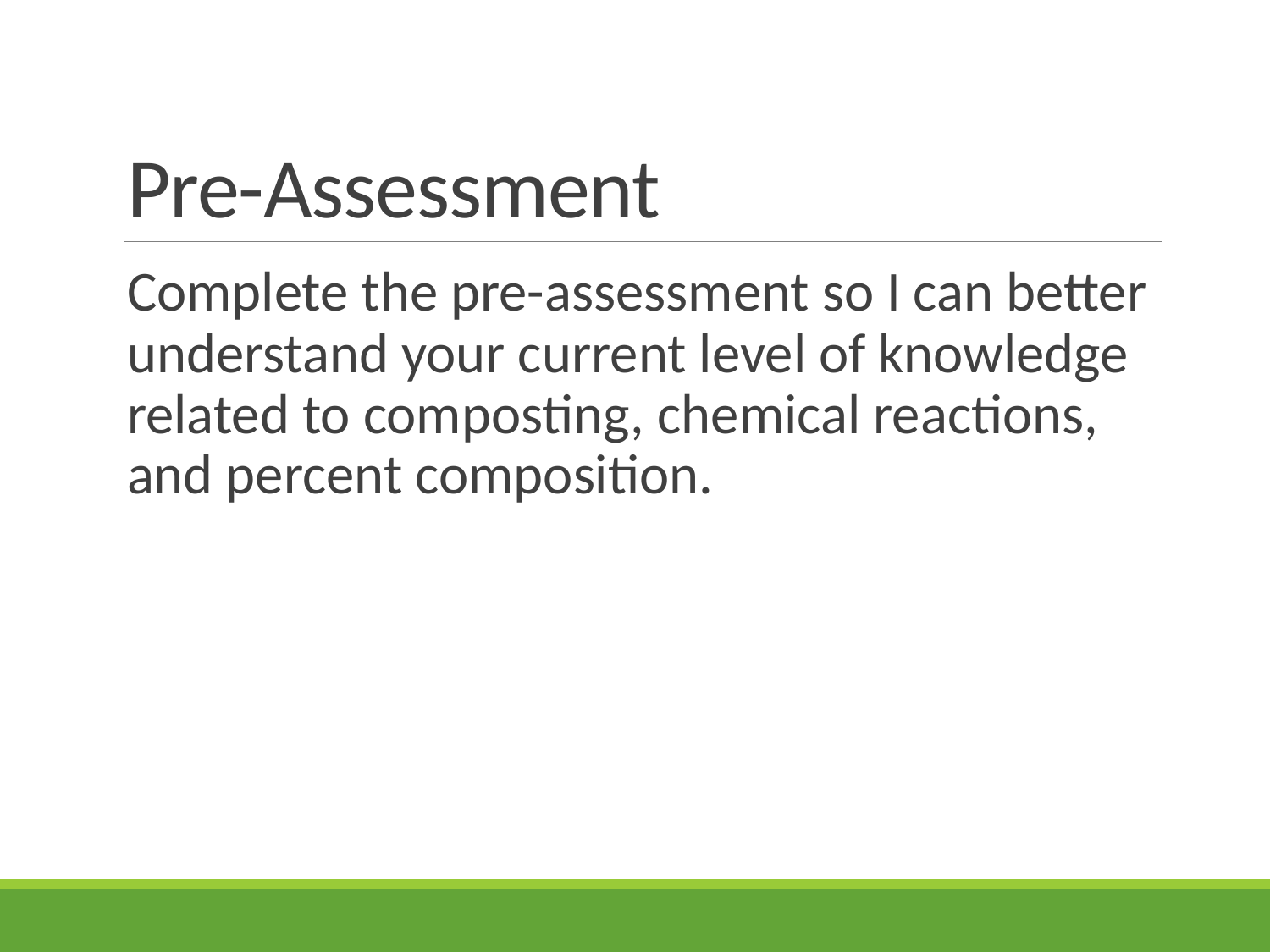

# Pre-Assessment
Complete the pre-assessment so I can better understand your current level of knowledge related to composting, chemical reactions, and percent composition.